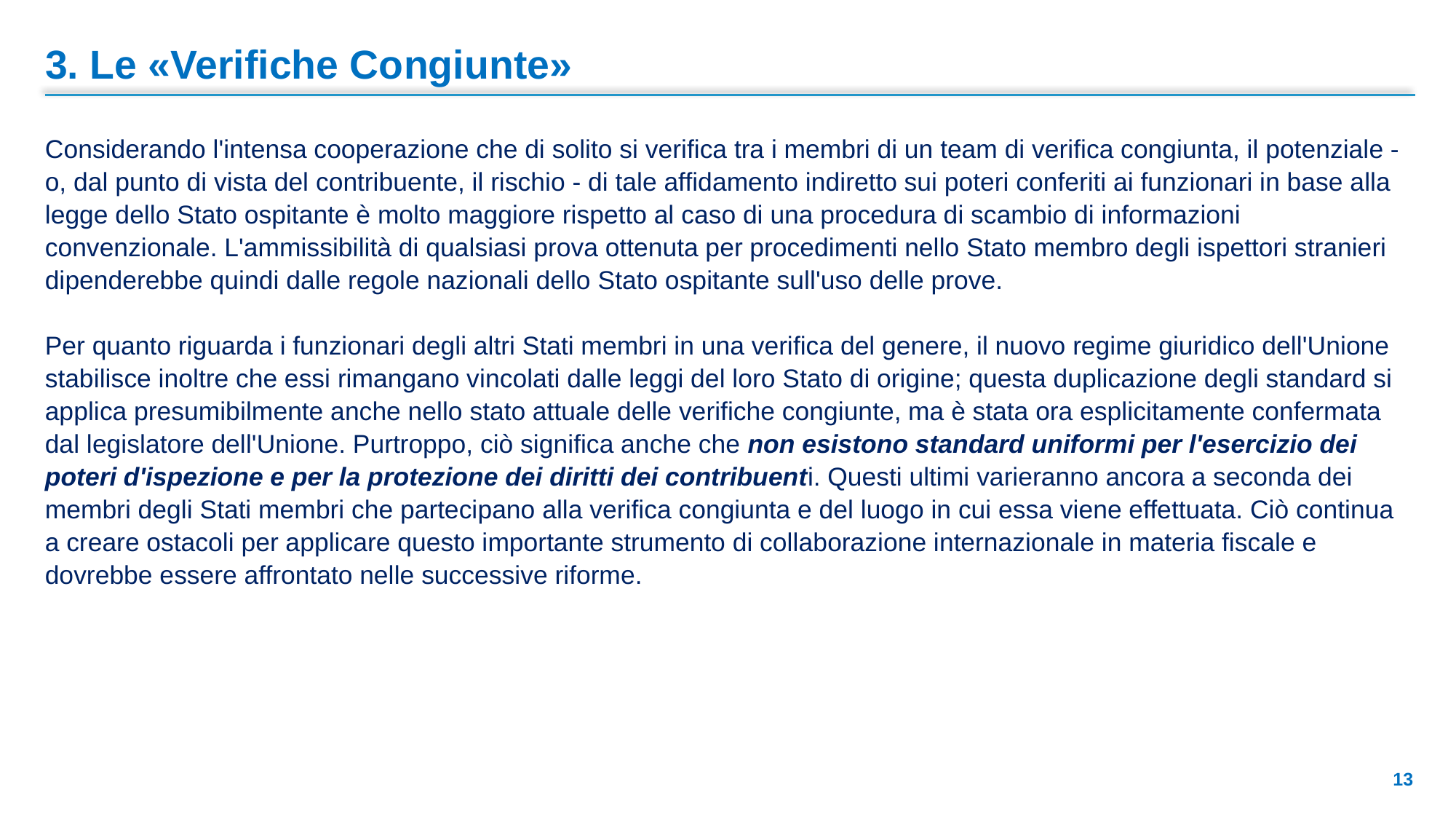

3. Le «Verifiche Congiunte»

Considerando l'intensa cooperazione che di solito si verifica tra i membri di un team di verifica congiunta, il potenziale - o, dal punto di vista del contribuente, il rischio - di tale affidamento indiretto sui poteri conferiti ai funzionari in base alla legge dello Stato ospitante è molto maggiore rispetto al caso di una procedura di scambio di informazioni convenzionale. L'ammissibilità di qualsiasi prova ottenuta per procedimenti nello Stato membro degli ispettori stranieri dipenderebbe quindi dalle regole nazionali dello Stato ospitante sull'uso delle prove.

Per quanto riguarda i funzionari degli altri Stati membri in una verifica del genere, il nuovo regime giuridico dell'Unione stabilisce inoltre che essi rimangano vincolati dalle leggi del loro Stato di origine; questa duplicazione degli standard si applica presumibilmente anche nello stato attuale delle verifiche congiunte, ma è stata ora esplicitamente confermata dal legislatore dell'Unione. Purtroppo, ciò significa anche che non esistono standard uniformi per l'esercizio dei poteri d'ispezione e per la protezione dei diritti dei contribuenti. Questi ultimi varieranno ancora a seconda dei membri degli Stati membri che partecipano alla verifica congiunta e del luogo in cui essa viene effettuata. Ciò continua a creare ostacoli per applicare questo importante strumento di collaborazione internazionale in materia fiscale e dovrebbe essere affrontato nelle successive riforme.

13